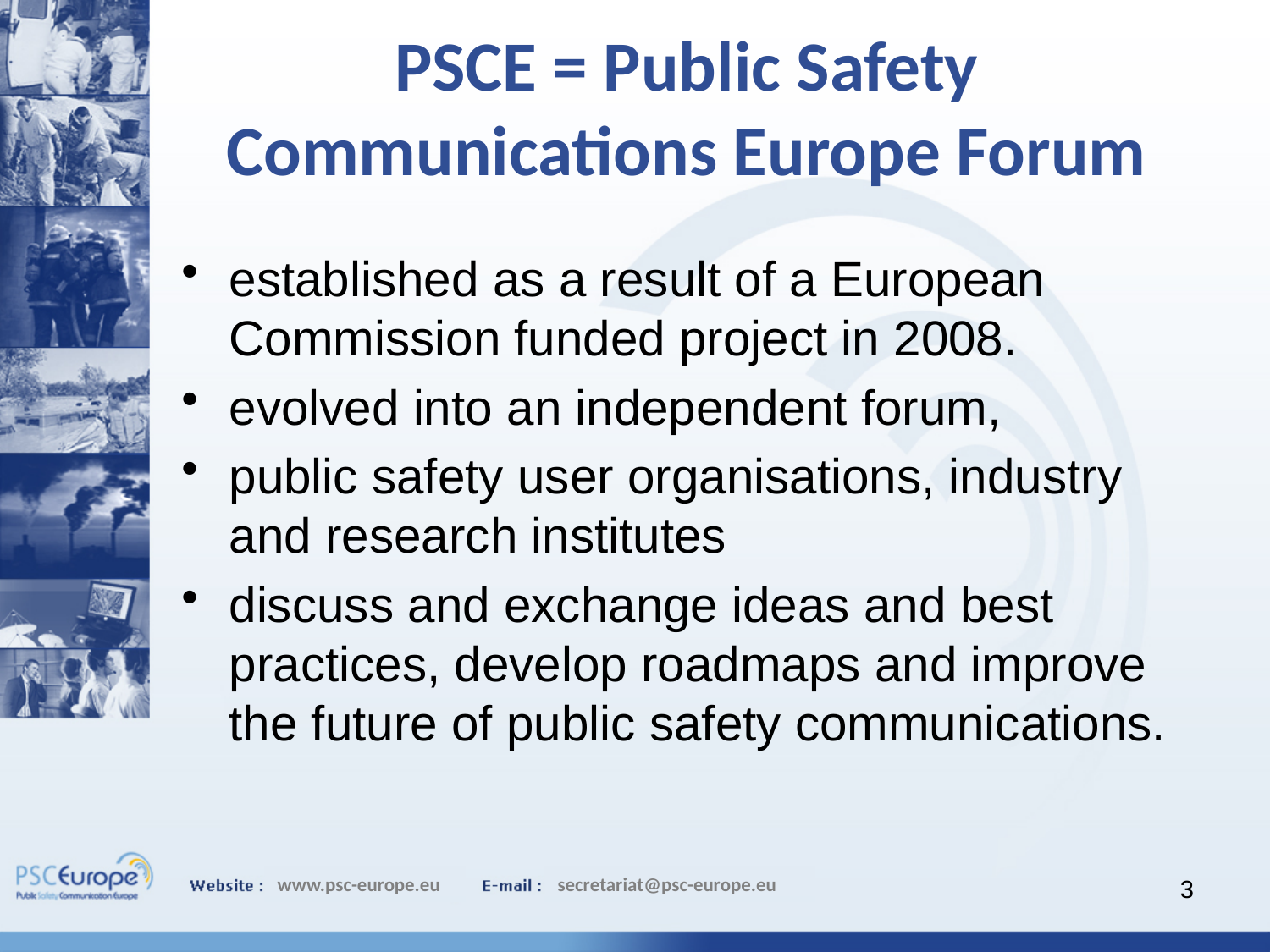

# PSCE = Public Safety Communications Europe Forum
established as a result of a European Commission funded project in 2008.
evolved into an independent forum,
public safety user organisations, industry and research institutes
discuss and exchange ideas and best practices, develop roadmaps and improve the future of public safety communications.

3